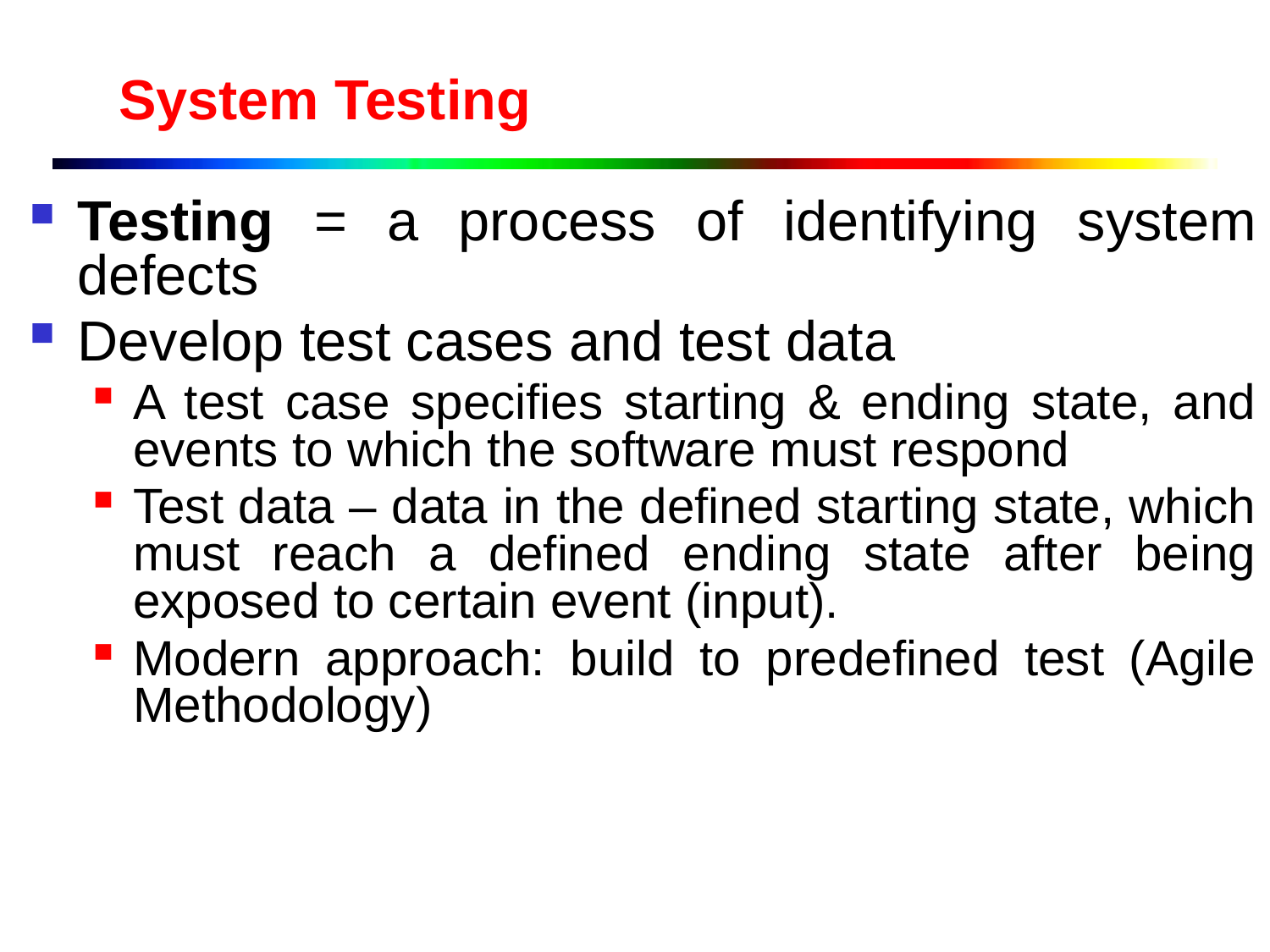

# System Testing
Testing = a process of identifying system defects
Develop test cases and test data
A test case specifies starting & ending state, and events to which the software must respond
Test data – data in the defined starting state, which must reach a defined ending state after being exposed to certain event (input).
Modern approach: build to predefined test (Agile Methodology)